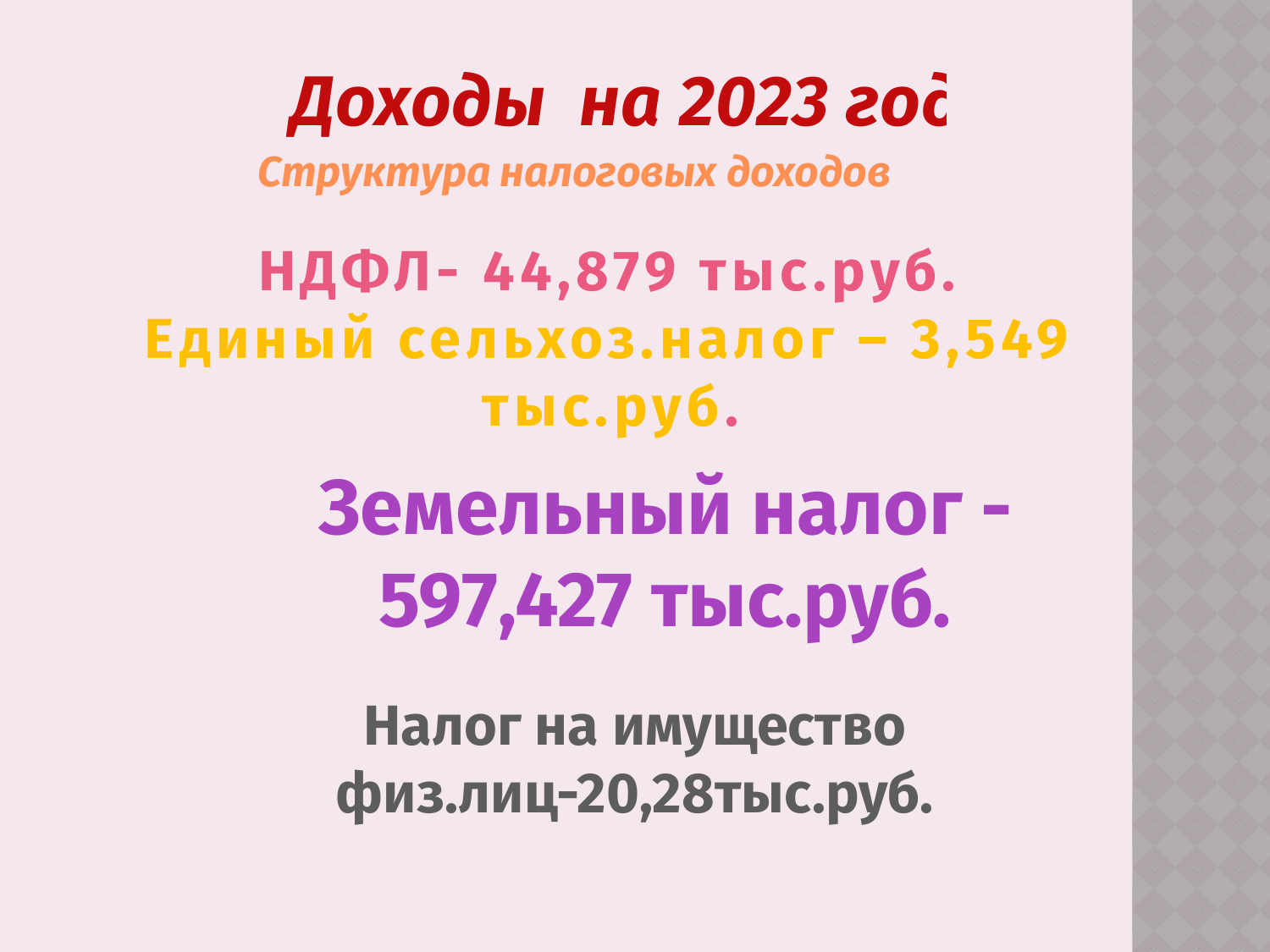

Доходы  на 2023 год
Структура налоговых доходов
НДФЛ- 44,879 тыс.руб.
Единый сельхоз.налог – 3,549 тыс.руб.

Земельный налог -597,427 тыс.руб.

Налог на имущество физ.лиц-20,28тыс.руб.